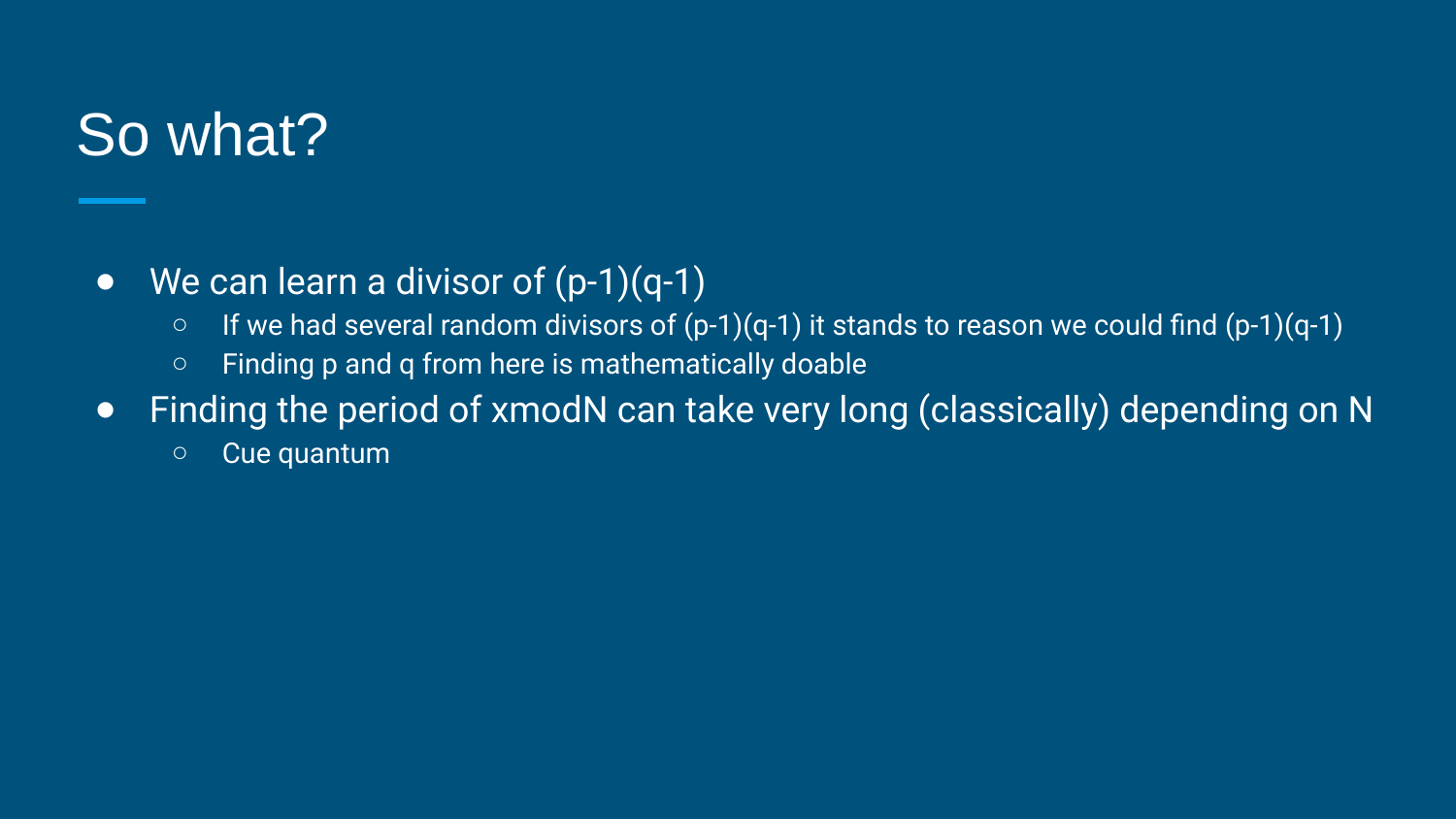

# So what?
We can learn a divisor of (p-1)(q-1)
If we had several random divisors of (p-1)(q-1) it stands to reason we could find (p-1)(q-1)
Finding p and q from here is mathematically doable
Finding the period of xmodN can take very long (classically) depending on N
Cue quantum